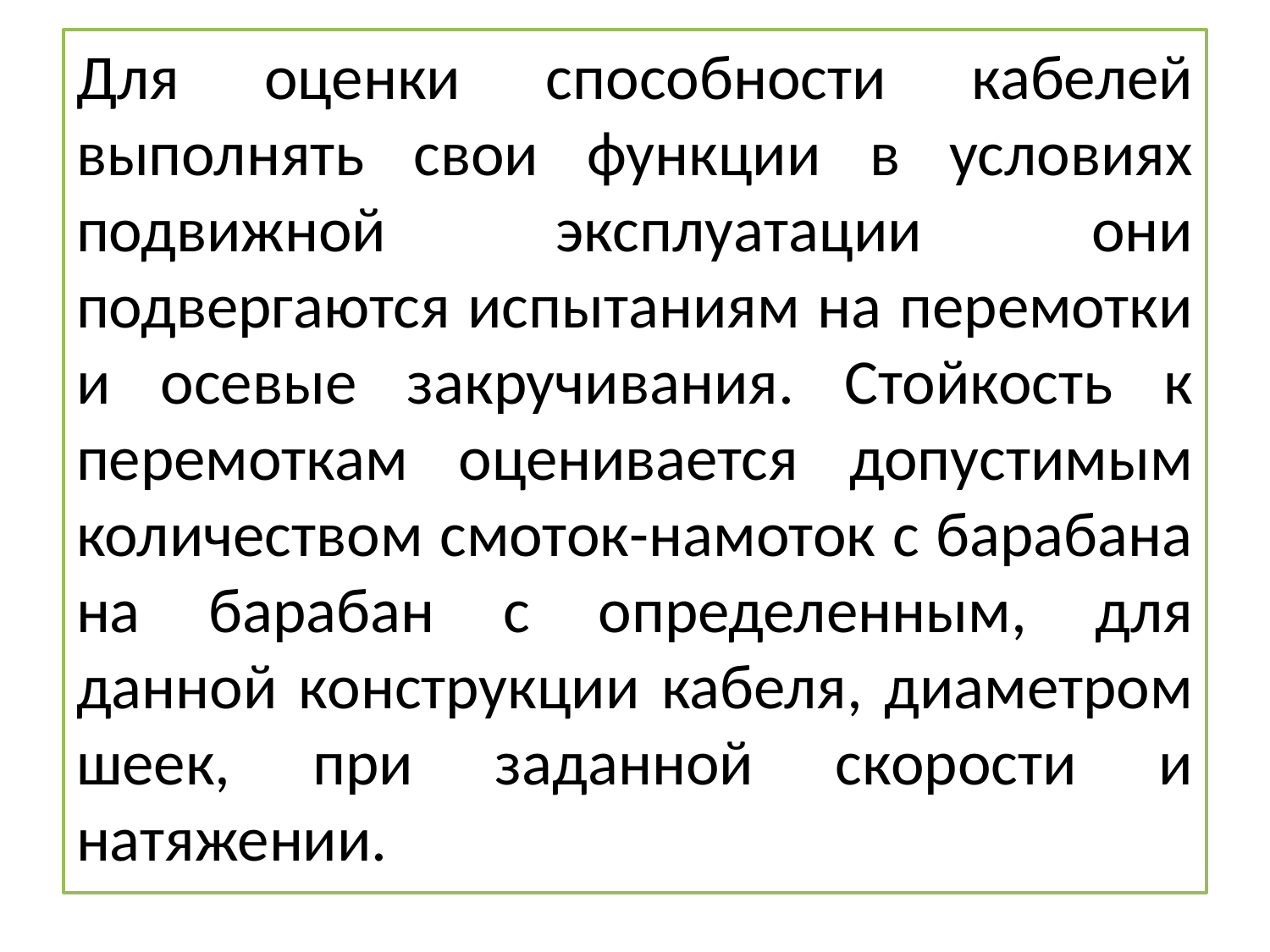

#
Для оценки способности кабелей выполнять свои функции в условиях подвижной эксплуатации они подвергаются испытаниям на перемотки и осевые закручивания. Стойкость к перемоткам оценивается допустимым количеством смоток-намоток с барабана на барабан с определенным, для данной конструкции кабеля, диаметром шеек, при заданной скорости и натяжении.